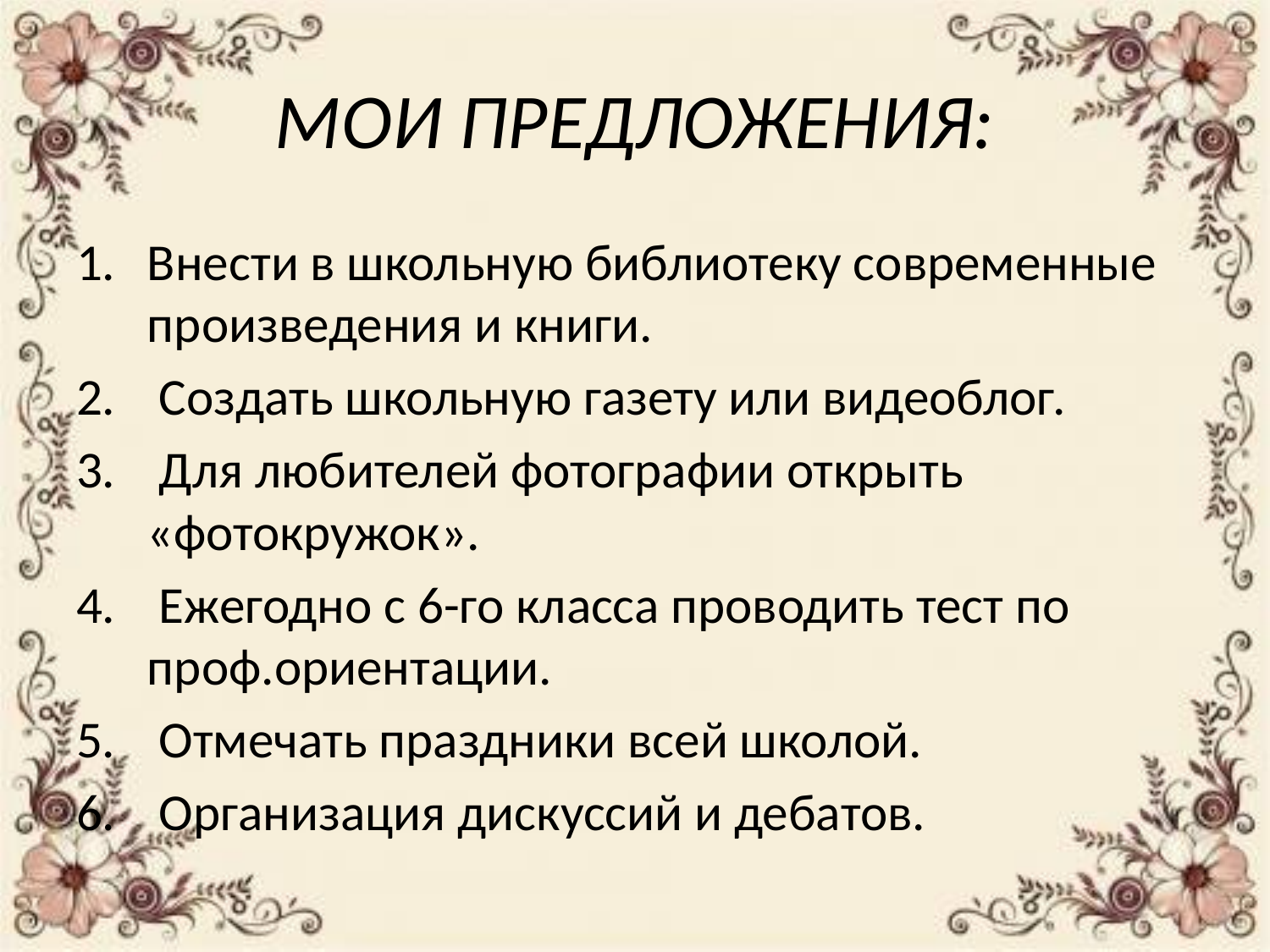

# МОИ ПРЕДЛОЖЕНИЯ:
Внести в школьную библиотеку современные произведения и книги.
 Создать школьную газету или видеоблог.
 Для любителей фотографии открыть «фотокружок».
 Ежегодно с 6-го класса проводить тест по проф.ориентации.
 Отмечать праздники всей школой.
 Организация дискуссий и дебатов.